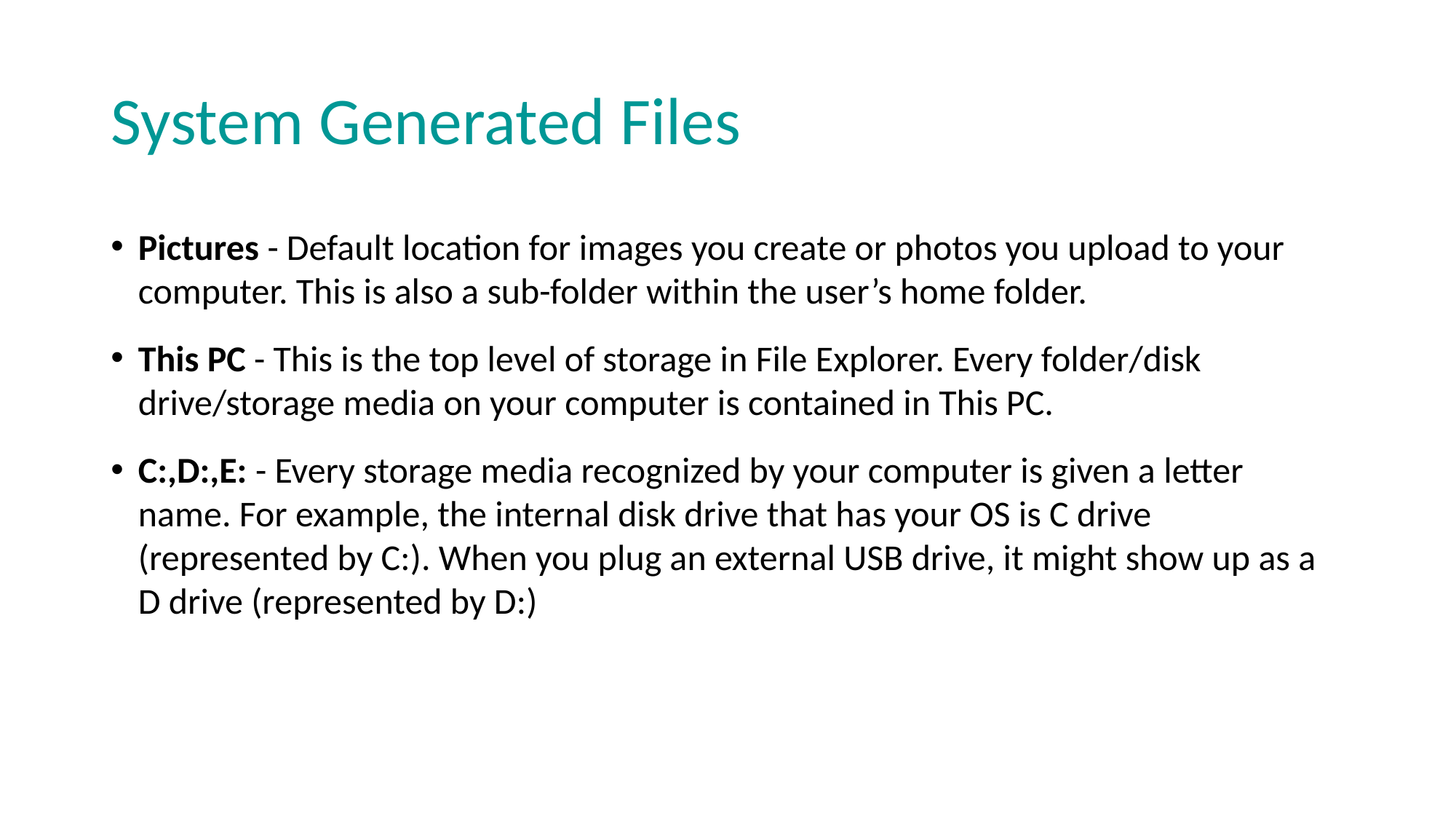

# System Generated Files
Pictures - Default location for images you create or photos you upload to your computer. This is also a sub-folder within the user’s home folder.
This PC - This is the top level of storage in File Explorer. Every folder/disk drive/storage media on your computer is contained in This PC.
C:,D:,E: - Every storage media recognized by your computer is given a letter name. For example, the internal disk drive that has your OS is C drive (represented by C:). When you plug an external USB drive, it might show up as a D drive (represented by D:)